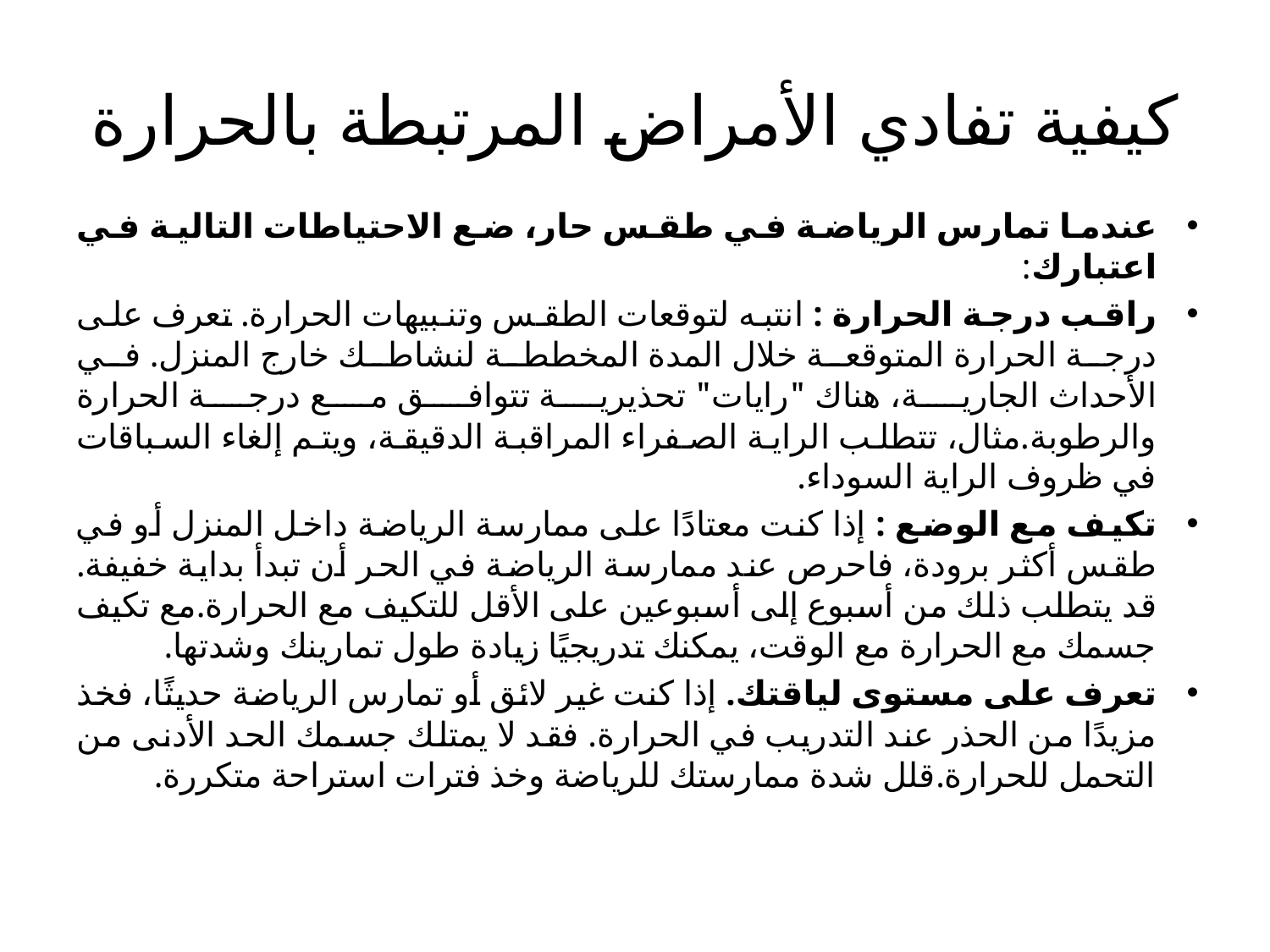

# كيفية تفادي الأمراض المرتبطة بالحرارة
عندما تمارس الرياضة في طقس حار، ضع الاحتياطات التالية في اعتبارك:
راقب درجة الحرارة : انتبه لتوقعات الطقس وتنبيهات الحرارة. تعرف على درجة الحرارة المتوقعة خلال المدة المخططة لنشاطك خارج المنزل. في الأحداث الجارية، هناك "رايات" تحذيرية تتوافق مع درجة الحرارة والرطوبة.مثال، تتطلب الراية الصفراء المراقبة الدقيقة، ويتم إلغاء السباقات في ظروف الراية السوداء.
تكيف مع الوضع : إذا كنت معتادًا على ممارسة الرياضة داخل المنزل أو في طقس أكثر برودة، فاحرص عند ممارسة الرياضة في الحر أن تبدأ بداية خفيفة. قد يتطلب ذلك من أسبوع إلى أسبوعين على الأقل للتكيف مع الحرارة.مع تكيف جسمك مع الحرارة مع الوقت، يمكنك تدريجيًا زيادة طول تمارينك وشدتها.
تعرف على مستوى لياقتك. إذا كنت غير لائق أو تمارس الرياضة حديثًا، فخذ مزيدًا من الحذر عند التدريب في الحرارة. فقد لا يمتلك جسمك الحد الأدنى من التحمل للحرارة.قلل شدة ممارستك للرياضة وخذ فترات استراحة متكررة.